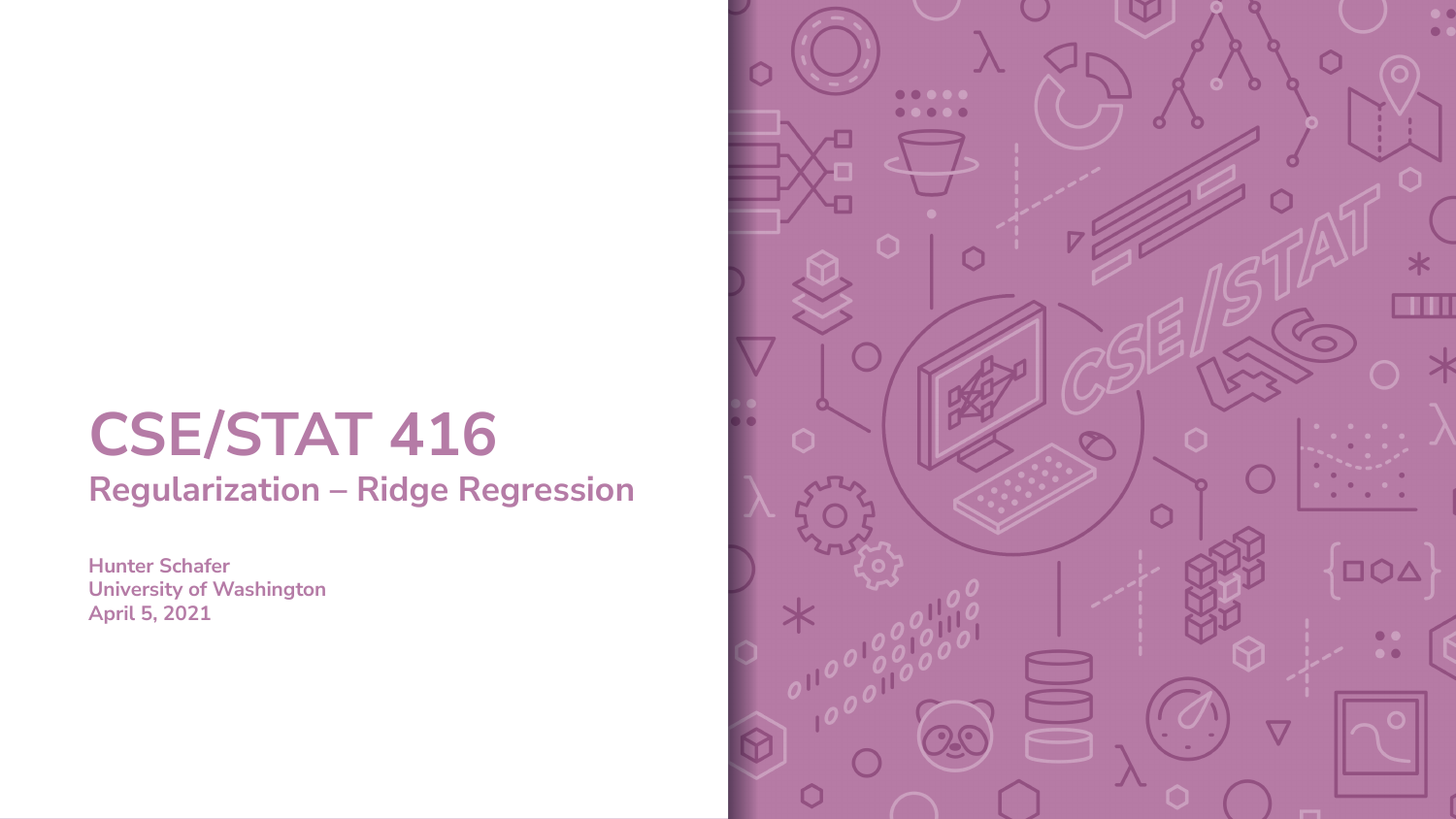

# CSE/STAT 416 Regularization – Ridge Regression Hunter Schafer University of Washington April 5, 2021